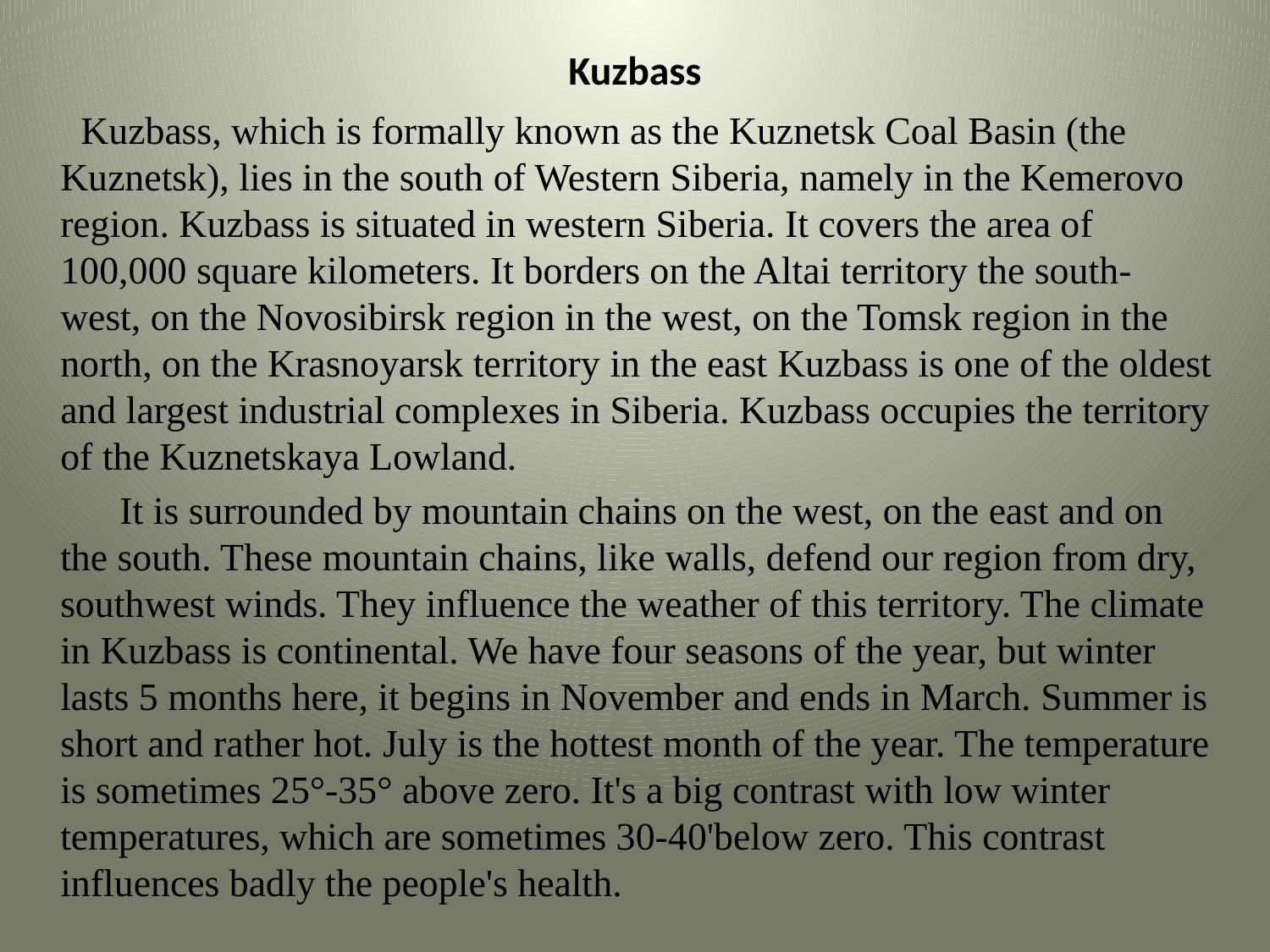

# Kuzbass
       Kuzbass, which is formally known as the Kuznetsk Coal Basin (the Kuznetsk), lies in the south of Western Siberia, namely in the Kemerovo region. Kuzbass is situated in western Siberia. It covers the area of 100,000 square kilometers. It borders on the Altai territory the south- west, on the Novosibirsk region in the west, on the Tomsk region in the north, on the Krasnoyarsk territory in the east Kuzbass is one of the oldest and largest industrial complexes in Siberia. Kuzbass occupies the territory of the Kuznetskaya Lowland.
           It is surrounded by mountain chains on the west, on the east and on the south. These mountain chains, like walls, defend our region from dry, southwest winds. They influence the weather of this territory. The climate in Kuzbass is continental. We have four seasons of the year, but winter lasts 5 months here, it begins in November and ends in March. Summer is short and rather hot. July is the hottest month of the year. The temperature is sometimes 25°-35° above zero. It's a big contrast with low winter temperatures, which are sometimes 30-40'below zero. This contrast influences badly the people's health.